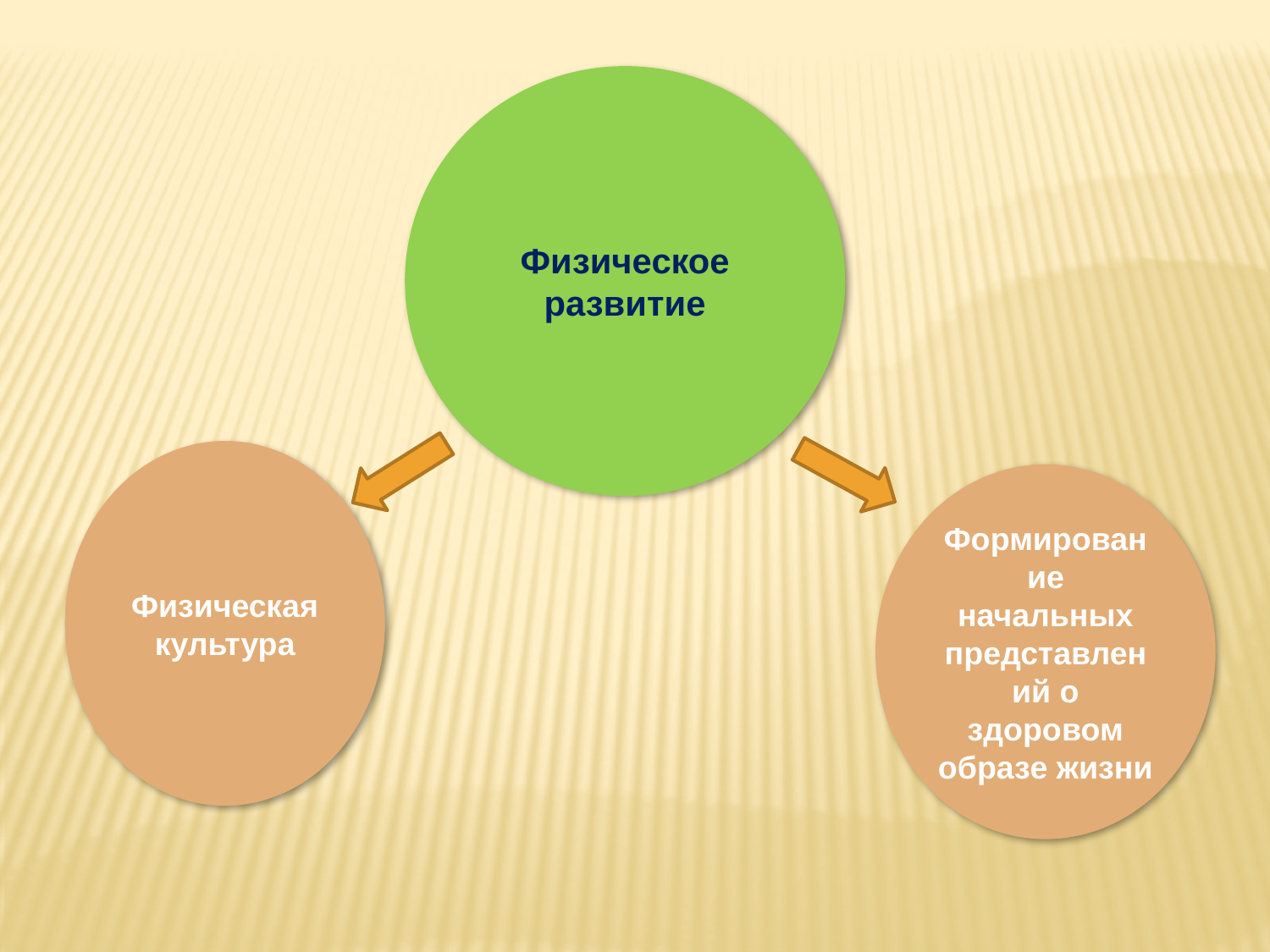

Физическое развитие
Физическая культура

Формирование начальных представлений о здоровом образе жизни